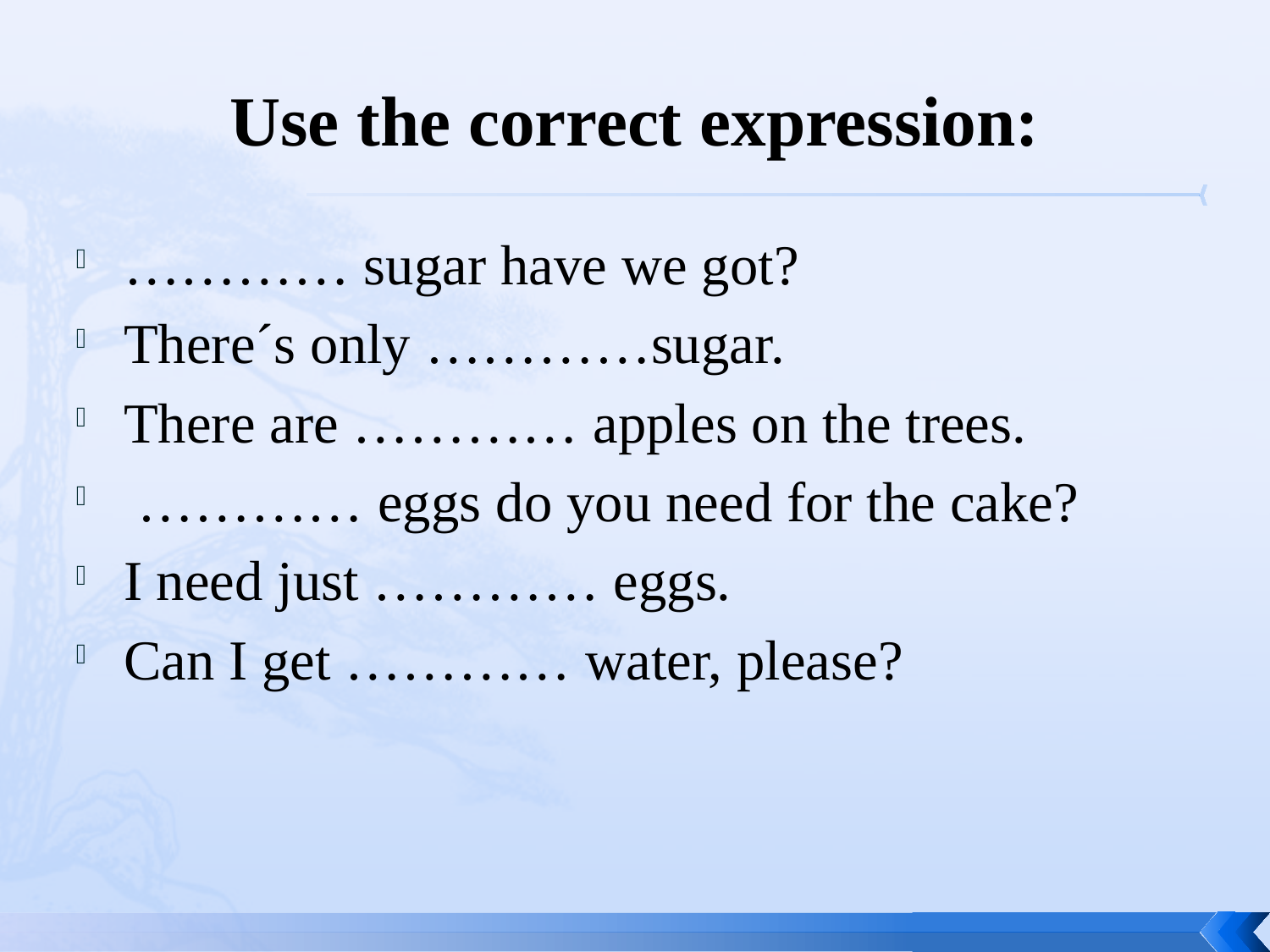

# Use the correct expression:
………… sugar have we got?
There´s only …………sugar.
There are ………… apples on the trees.
 ………… eggs do you need for the cake?
I need just ………… eggs.
Can I get ………… water, please?